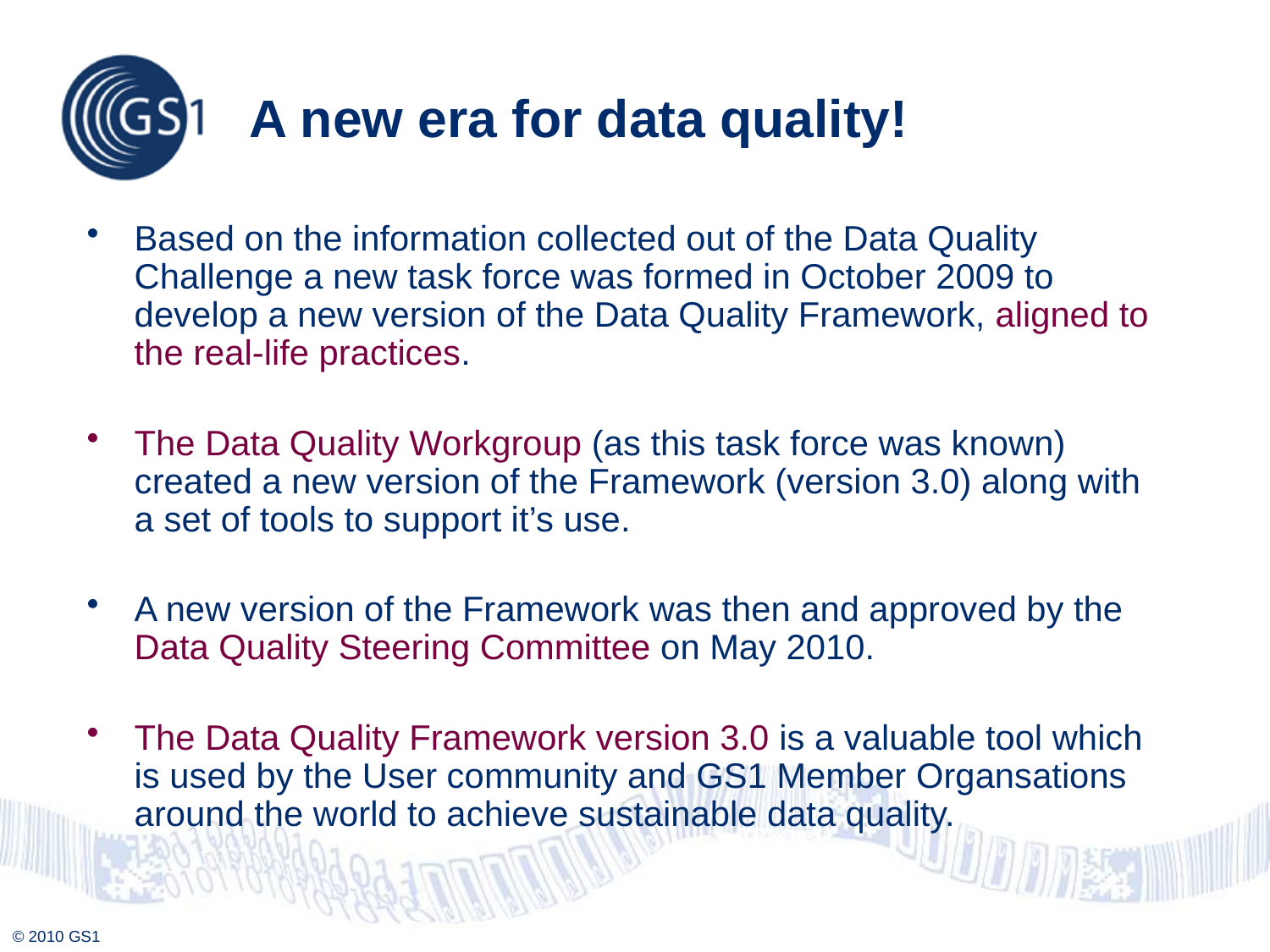

# A new era for data quality!
Based on the information collected out of the Data Quality Challenge a new task force was formed in October 2009 to develop a new version of the Data Quality Framework, aligned to the real-life practices.

The Data Quality Workgroup (as this task force was known) created a new version of the Framework (version 3.0) along with a set of tools to support it’s use.

A new version of the Framework was then and approved by the Data Quality Steering Committee on May 2010.

The Data Quality Framework version 3.0 is a valuable tool which is used by the User community and GS1 Member Organsations around the world to achieve sustainable data quality.